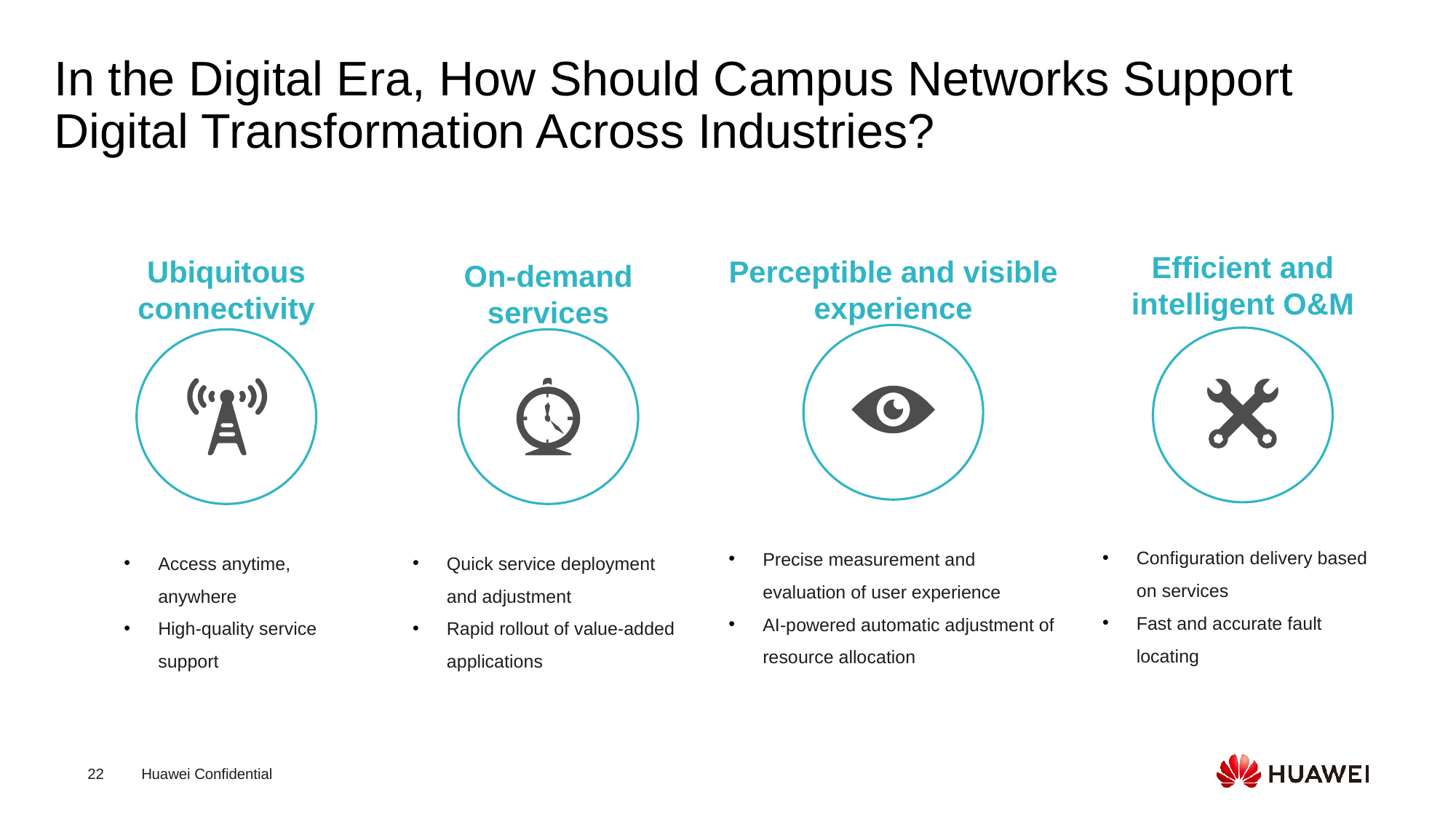

# In the Digital Era, How Should Campus Networks Support Digital Transformation Across Industries?
Efficient and intelligent O&M

Configuration delivery based on services
Fast and accurate fault locating

Perceptible and visible experience

Precise measurement and evaluation of user experience
AI-powered automatic adjustment of resource allocation
Ubiquitous connectivity

Access anytime, anywhere
High-quality service support
On-demand services

Quick service deployment and adjustment
Rapid rollout of value-added applications